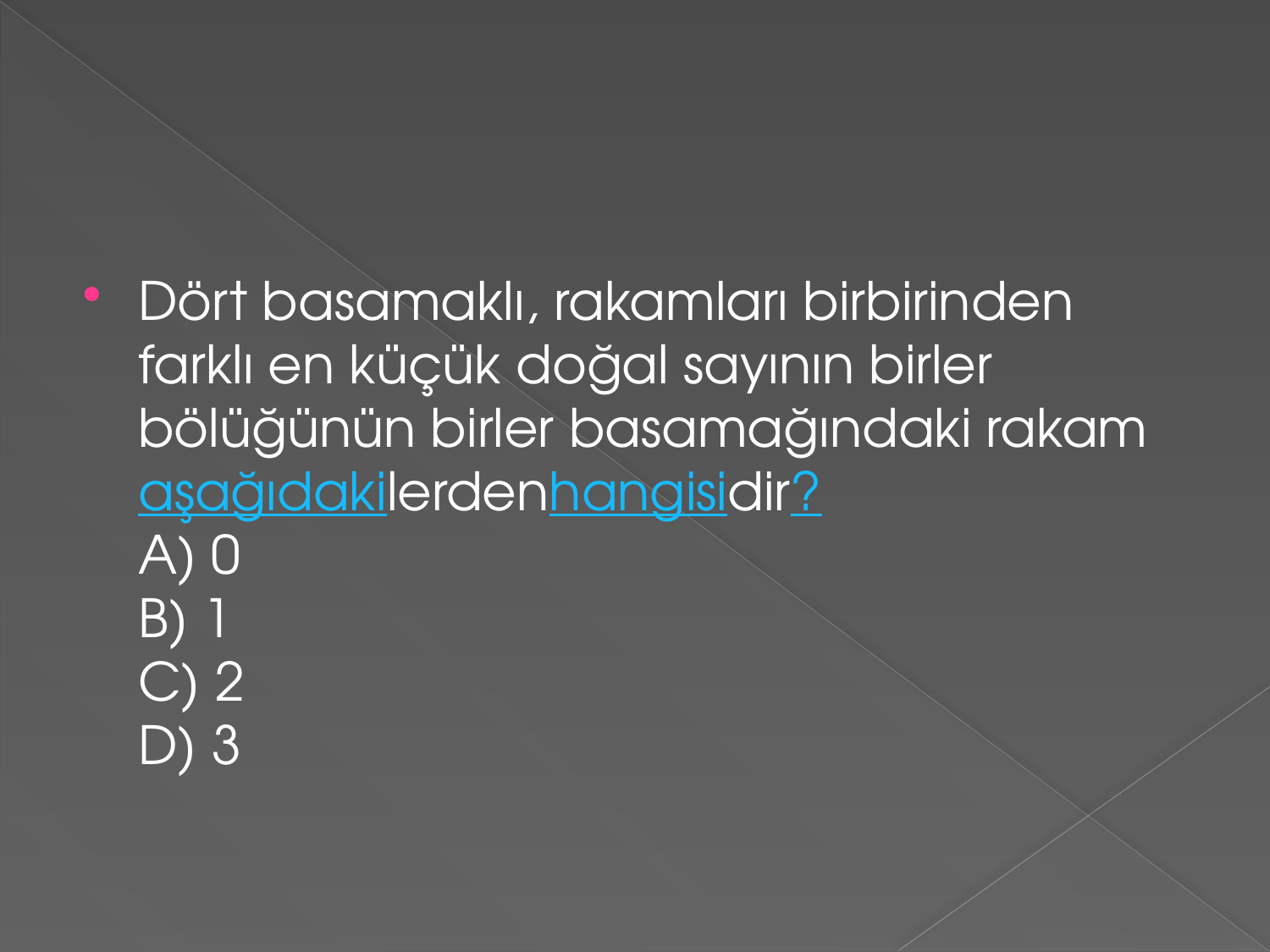

#
Dört basamaklı, rakamları birbirinden farklı en küçük doğal sayının birler bölüğünün birler basamağındaki rakam aşağıdakilerdenhangisidir? 
A) 0
B) 1
C) 2
D) 3